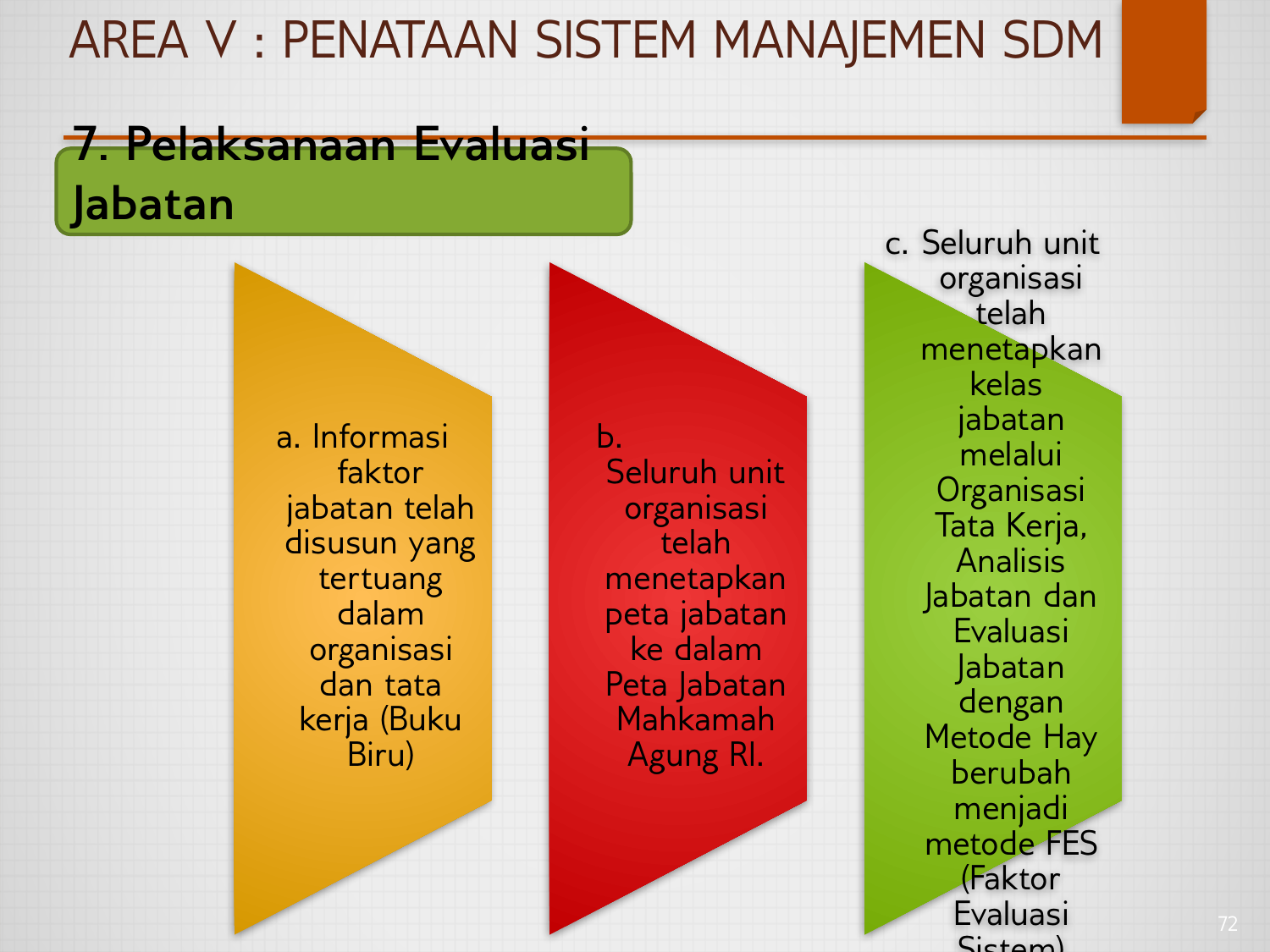

# AREA V : PENATAAN SISTEM MANAJEMEN SDM
7. Pelaksanaan Evaluasi Jabatan

a. 	Informasi faktor jabatan telah disusun yang tertuang dalam organisasi dan tata kerja (Buku Biru)
b. 	Seluruh unit organisasi telah menetapkan peta jabatan ke dalam Peta Jabatan Mahkamah Agung RI.
72